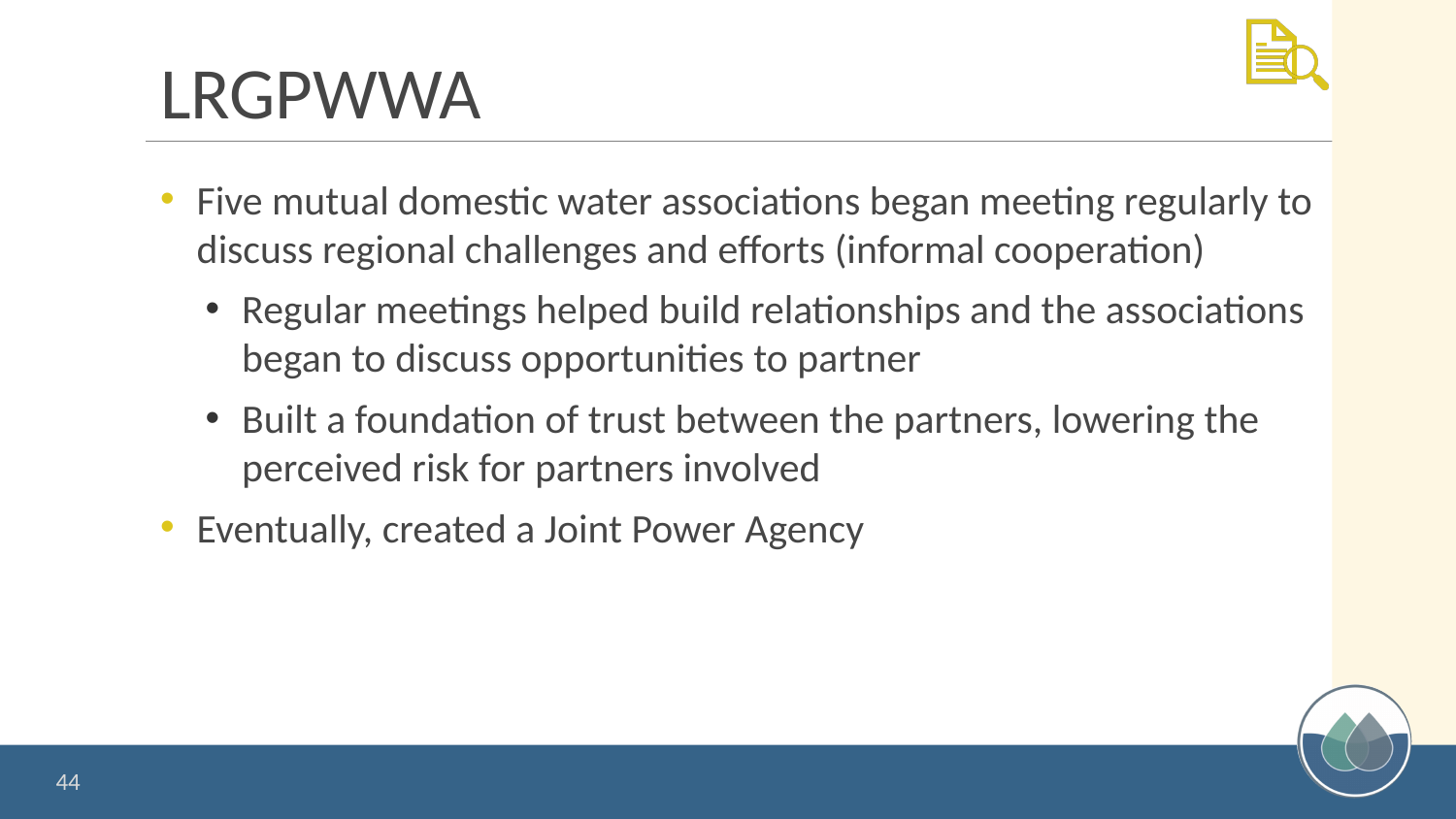

# LRGPWWA
Five mutual domestic water associations began meeting regularly to discuss regional challenges and efforts (informal cooperation)
Regular meetings helped build relationships and the associations began to discuss opportunities to partner
Built a foundation of trust between the partners, lowering the perceived risk for partners involved
Eventually, created a Joint Power Agency

44